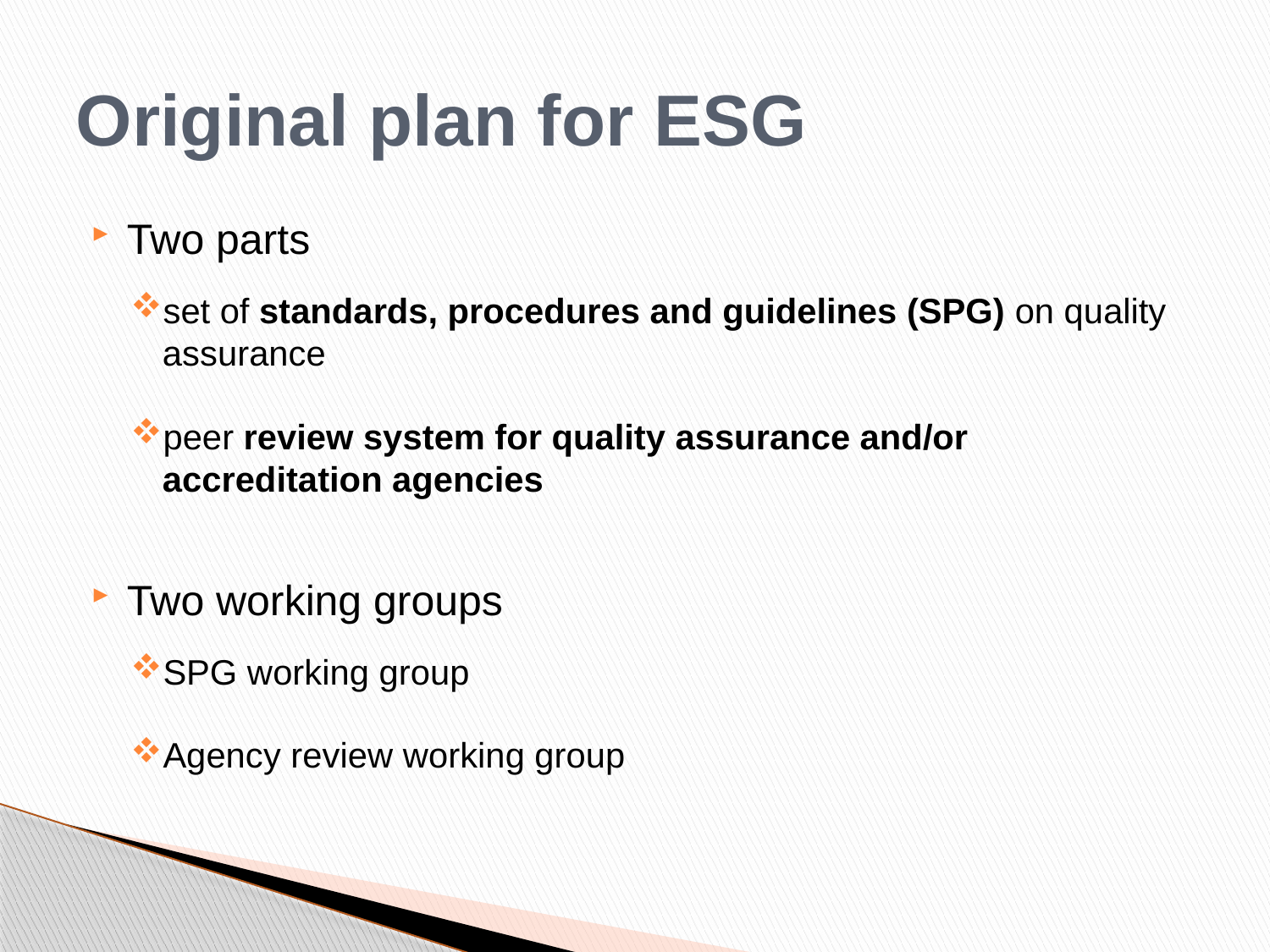

# Original plan for ESG
Two parts

set of standards, procedures and guidelines (SPG) on quality assurance

peer review system for quality assurance and/or accreditation agencies

Two working groups

SPG working group

Agency review working group